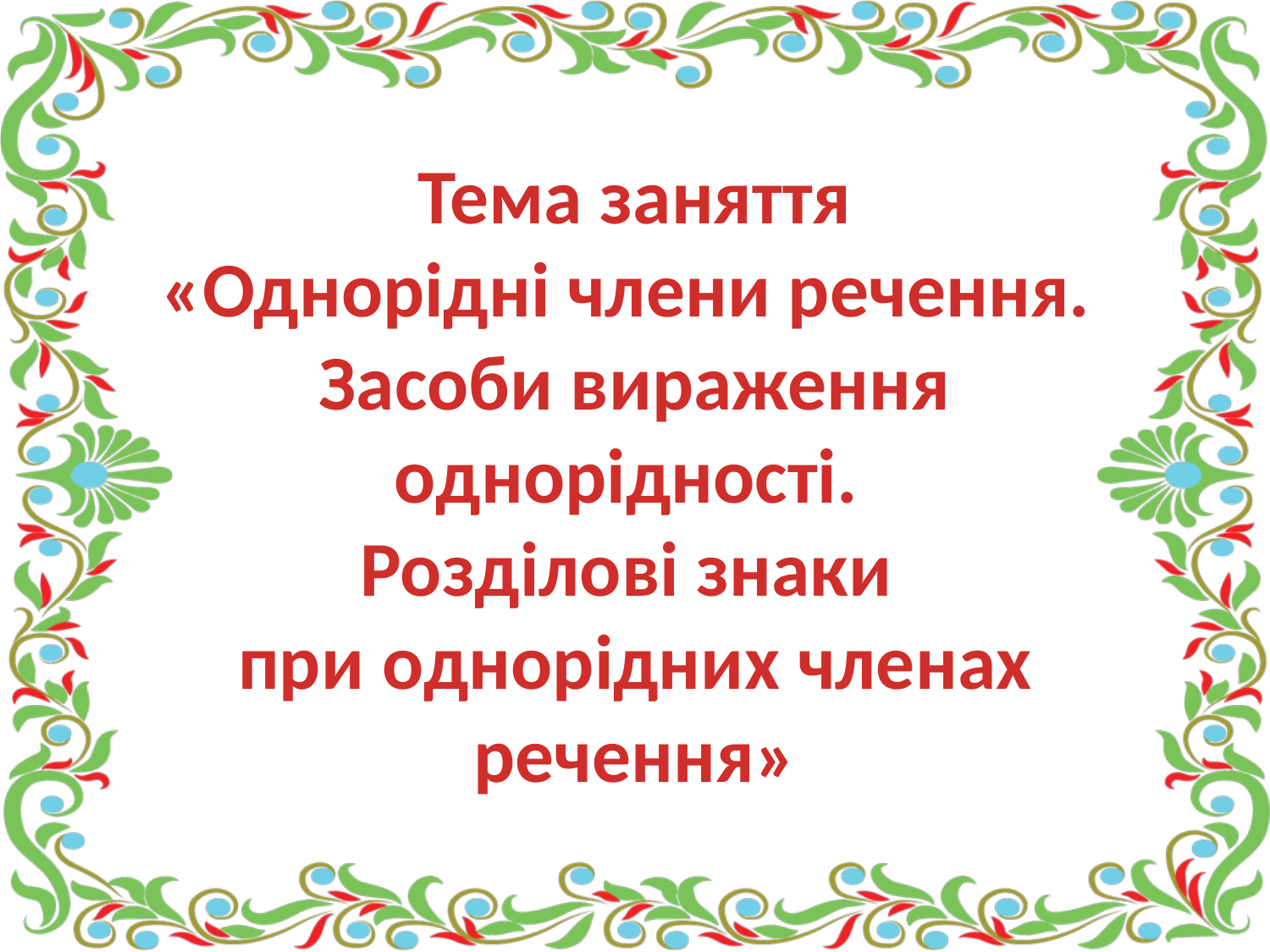

# Тема заняття «Однорідні члени речення. Засоби вираження однорідності. Розділові знаки при однорідних членах речення»